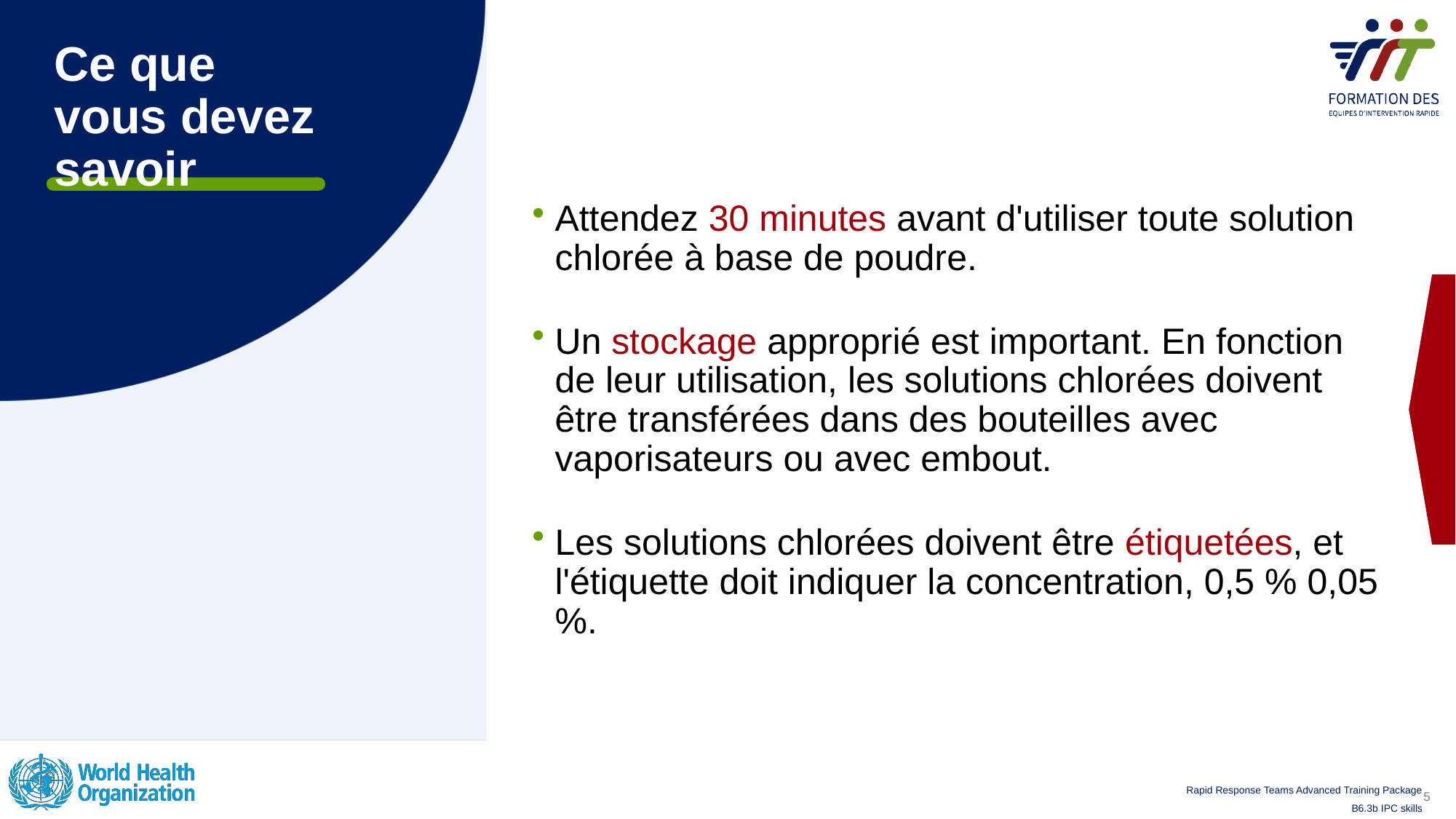

# Ce que vous devez savoir
Attendez 30 minutes avant d'utiliser toute solution chlorée à base de poudre.

Un stockage approprié est important. En fonction de leur utilisation, les solutions chlorées doivent être transférées dans des bouteilles avec vaporisateurs ou avec embout.

Les solutions chlorées doivent être étiquetées, et l'étiquette doit indiquer la concentration, 0,5 % 0,05 %.